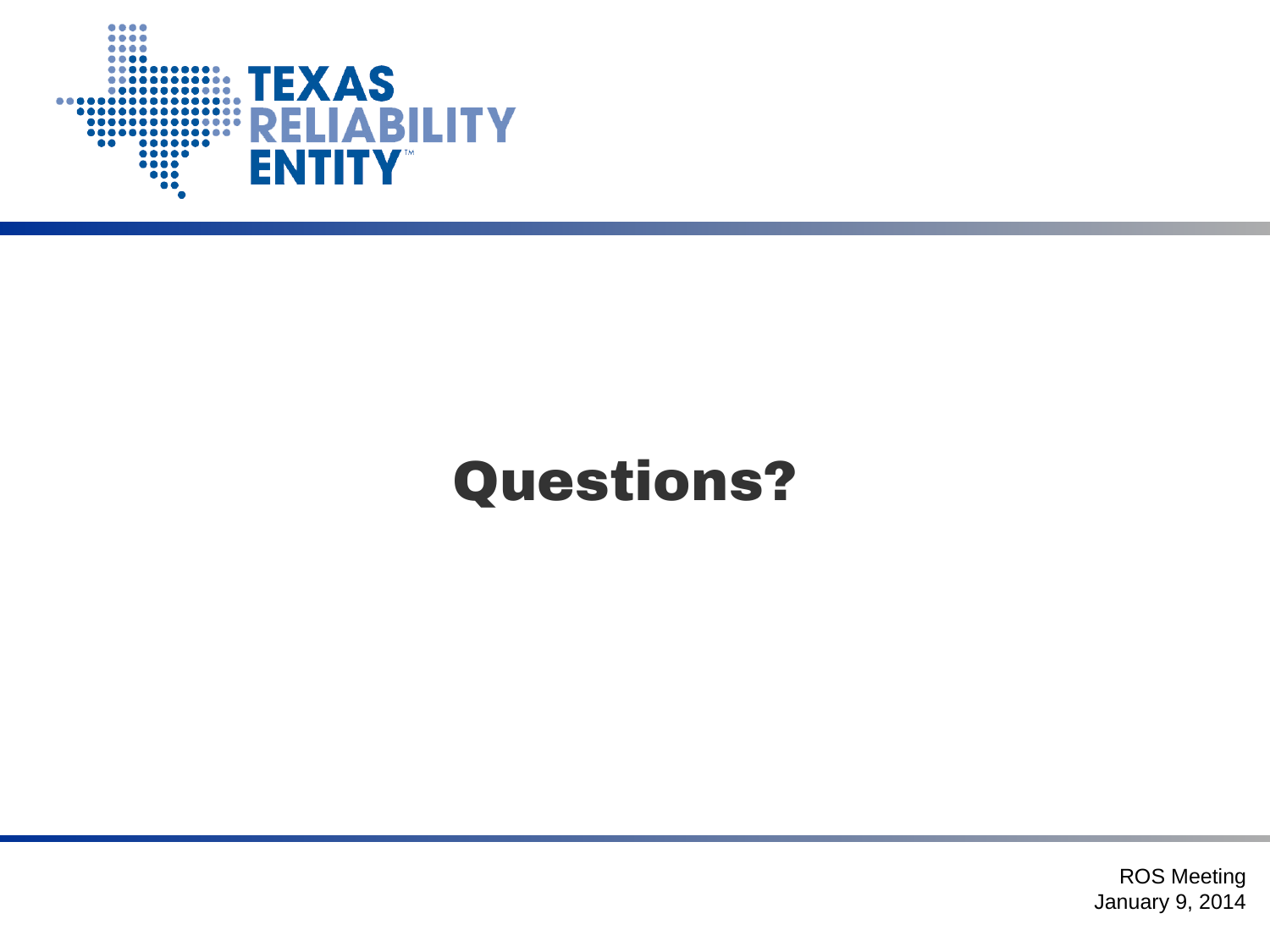

# Questions?
ROS Meeting
January 9, 2014